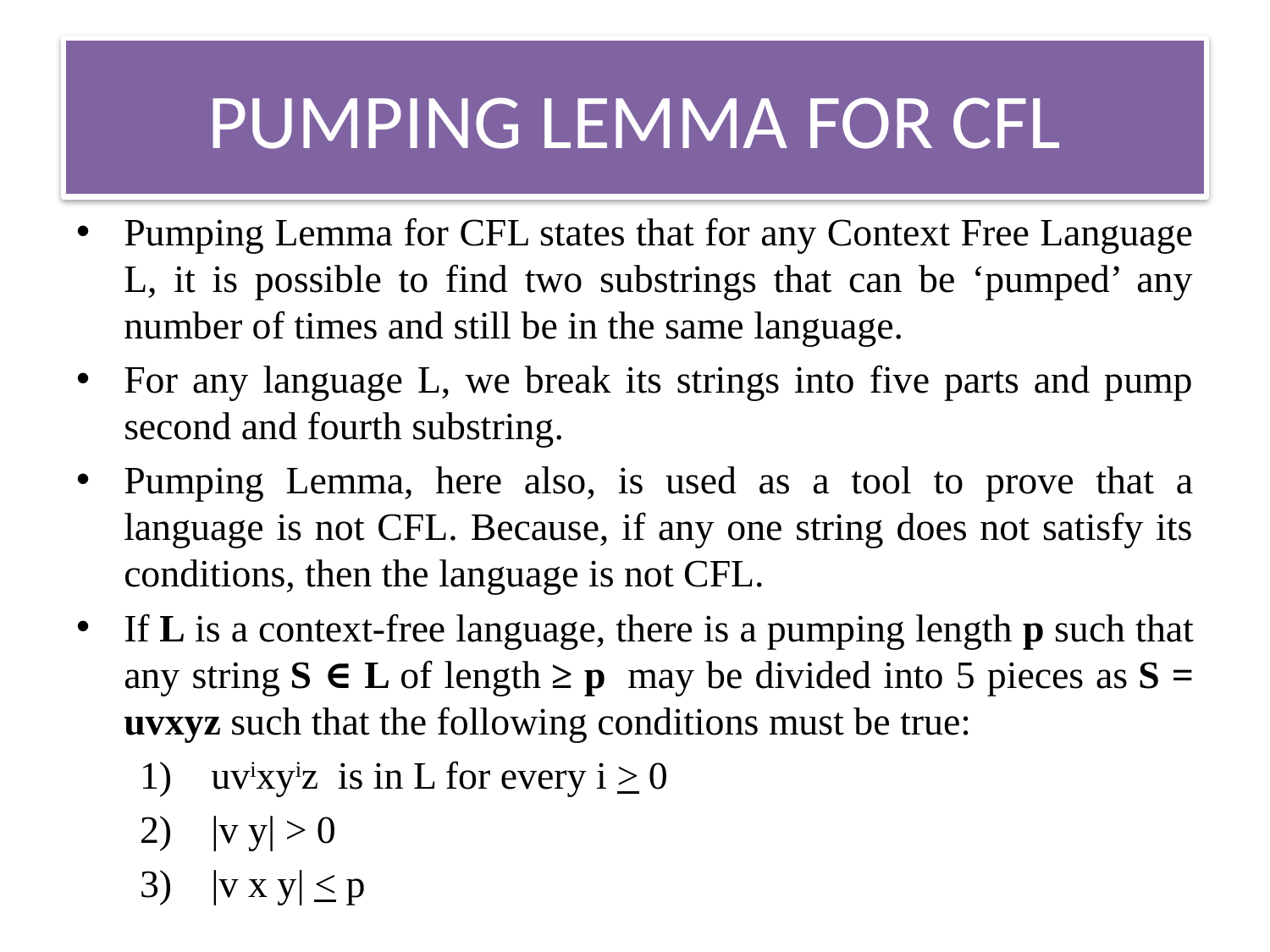

# PUMPING LEMMA FOR CFL
Pumping Lemma for CFL states that for any Context Free Language L, it is possible to find two substrings that can be ‘pumped’ any number of times and still be in the same language.
For any language L, we break its strings into five parts and pump second and fourth substring.
Pumping Lemma, here also, is used as a tool to prove that a language is not CFL. Because, if any one string does not satisfy its conditions, then the language is not CFL.
If L is a context-free language, there is a pumping length p such that any string S ∈ L of length ≥ p  may be divided into 5 pieces as S = uvxyz such that the following conditions must be true:
uvixyiz  is in L for every i > 0
|v y| > 0
|v x y| < p